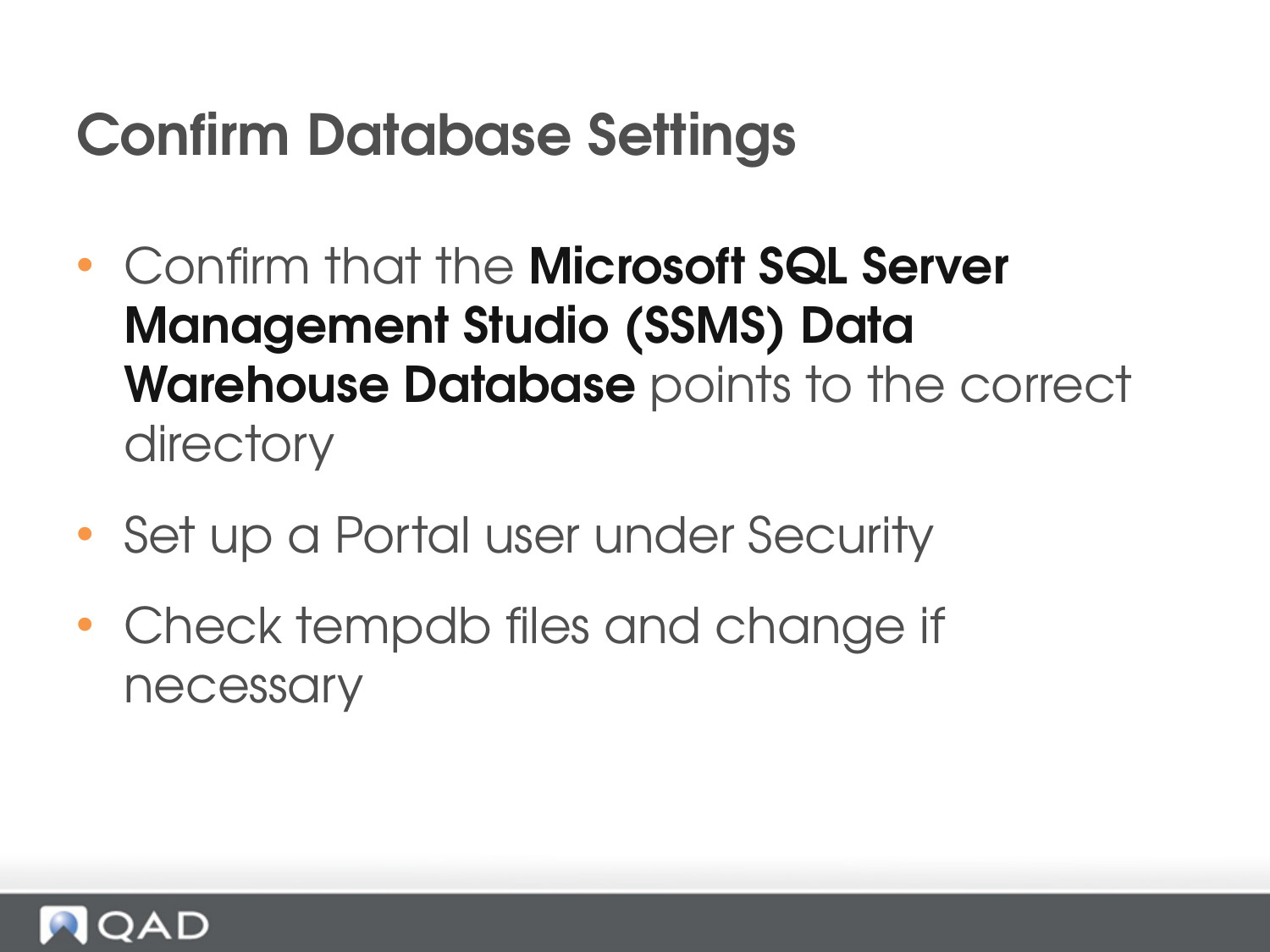

# Confirm Database Settings
Confirm that the Microsoft SQL Server Management Studio (SSMS) Data Warehouse Database points to the correct directory
Set up a Portal user under Security
Check tempdb files and change if necessary